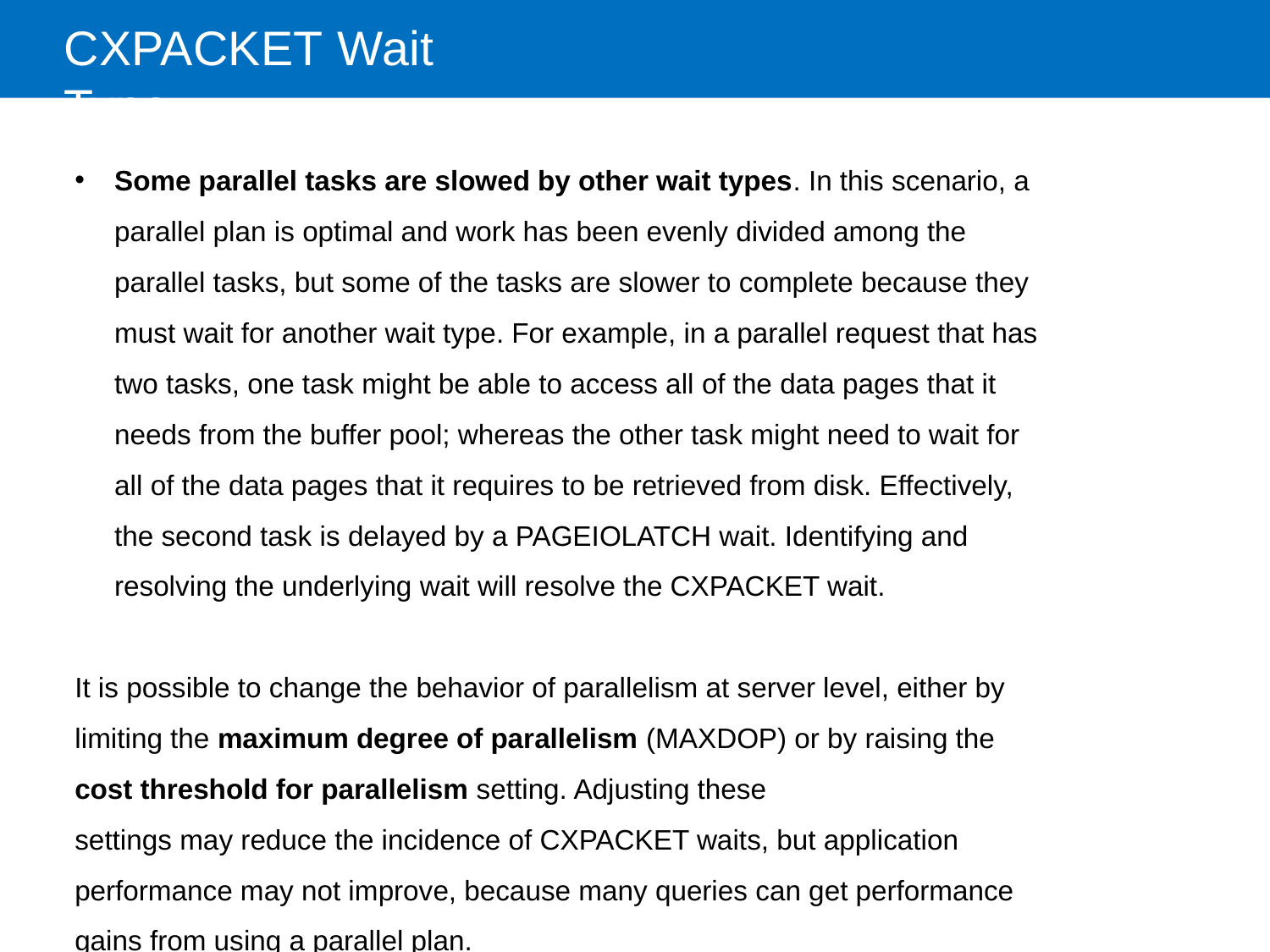

# CXPACKET Wait Type
Some parallel tasks are slowed by other wait types. In this scenario, a parallel plan is optimal and work has been evenly divided among the parallel tasks, but some of the tasks are slower to complete because they must wait for another wait type. For example, in a parallel request that has two tasks, one task might be able to access all of the data pages that it needs from the buffer pool; whereas the other task might need to wait for all of the data pages that it requires to be retrieved from disk. Effectively, the second task is delayed by a PAGEIOLATCH wait. Identifying and resolving the underlying wait will resolve the CXPACKET wait.

It is possible to change the behavior of parallelism at server level, either by limiting the maximum degree of parallelism (MAXDOP) or by raising the cost threshold for parallelism setting. Adjusting these
settings may reduce the incidence of CXPACKET waits, but application performance may not improve, because many queries can get performance gains from using a parallel plan.